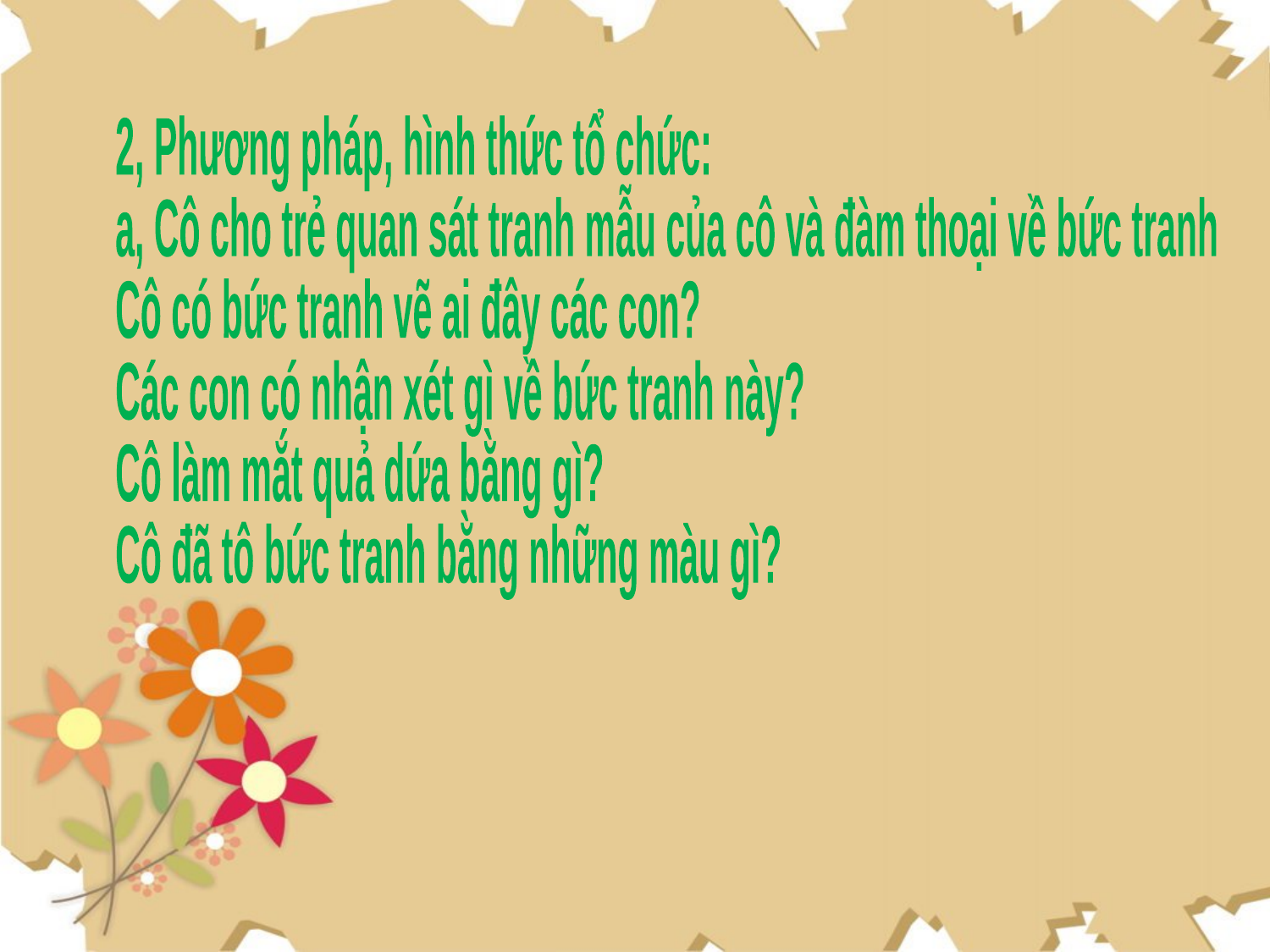

2, Phương pháp, hình thức tổ chức:
a, Cô cho trẻ quan sát tranh mẫu của cô và đàm thoại về bức tranh
Cô có bức tranh vẽ ai đây các con?
Các con có nhận xét gì về bức tranh này?
Cô làm mắt quả dứa bằng gì?
Cô đã tô bức tranh bằng những màu gì?